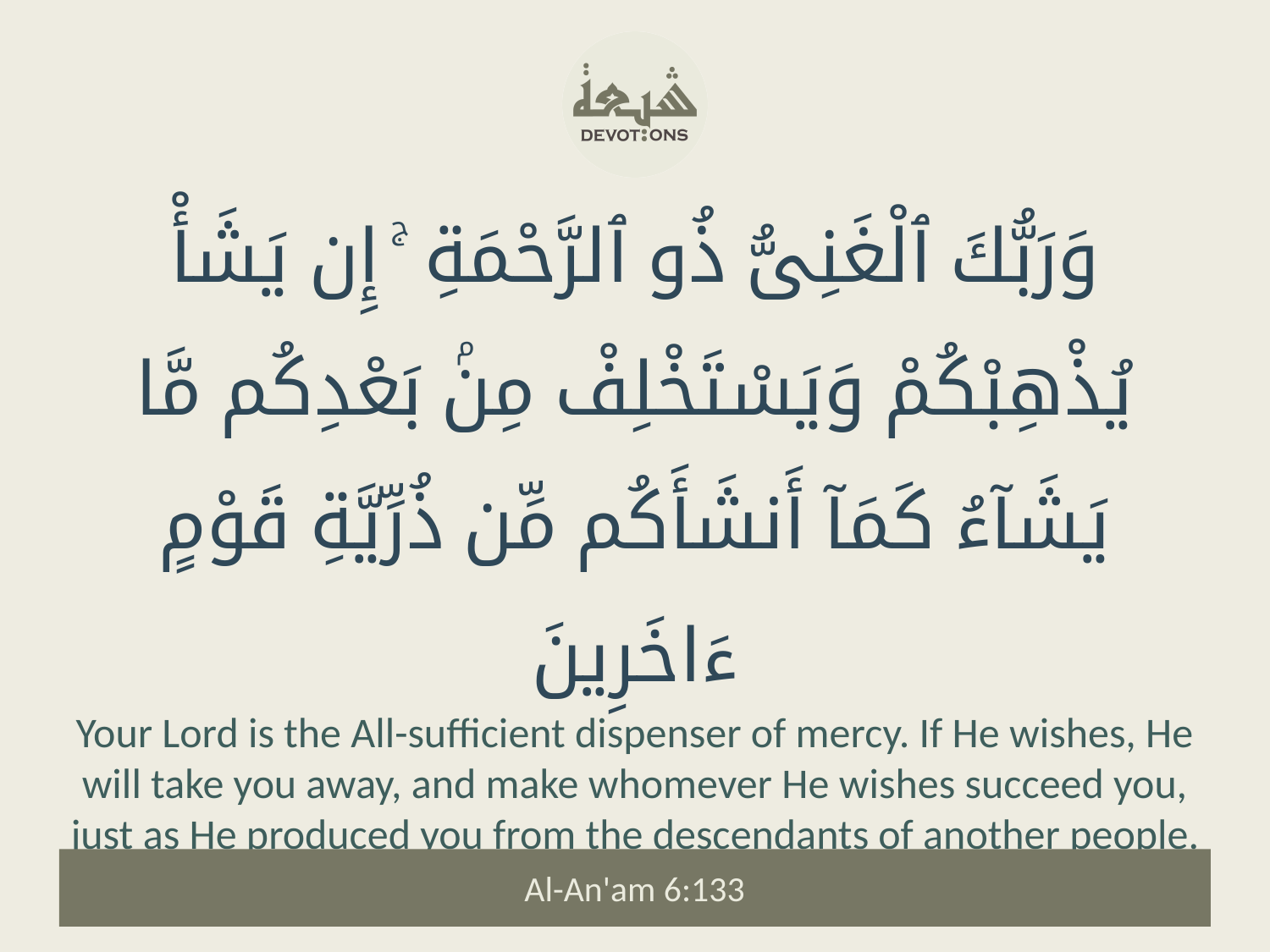

وَرَبُّكَ ٱلْغَنِىُّ ذُو ٱلرَّحْمَةِ ۚ إِن يَشَأْ يُذْهِبْكُمْ وَيَسْتَخْلِفْ مِنۢ بَعْدِكُم مَّا يَشَآءُ كَمَآ أَنشَأَكُم مِّن ذُرِّيَّةِ قَوْمٍ ءَاخَرِينَ
Your Lord is the All-sufficient dispenser of mercy. If He wishes, He will take you away, and make whomever He wishes succeed you, just as He produced you from the descendants of another people.
Al-An'am 6:133